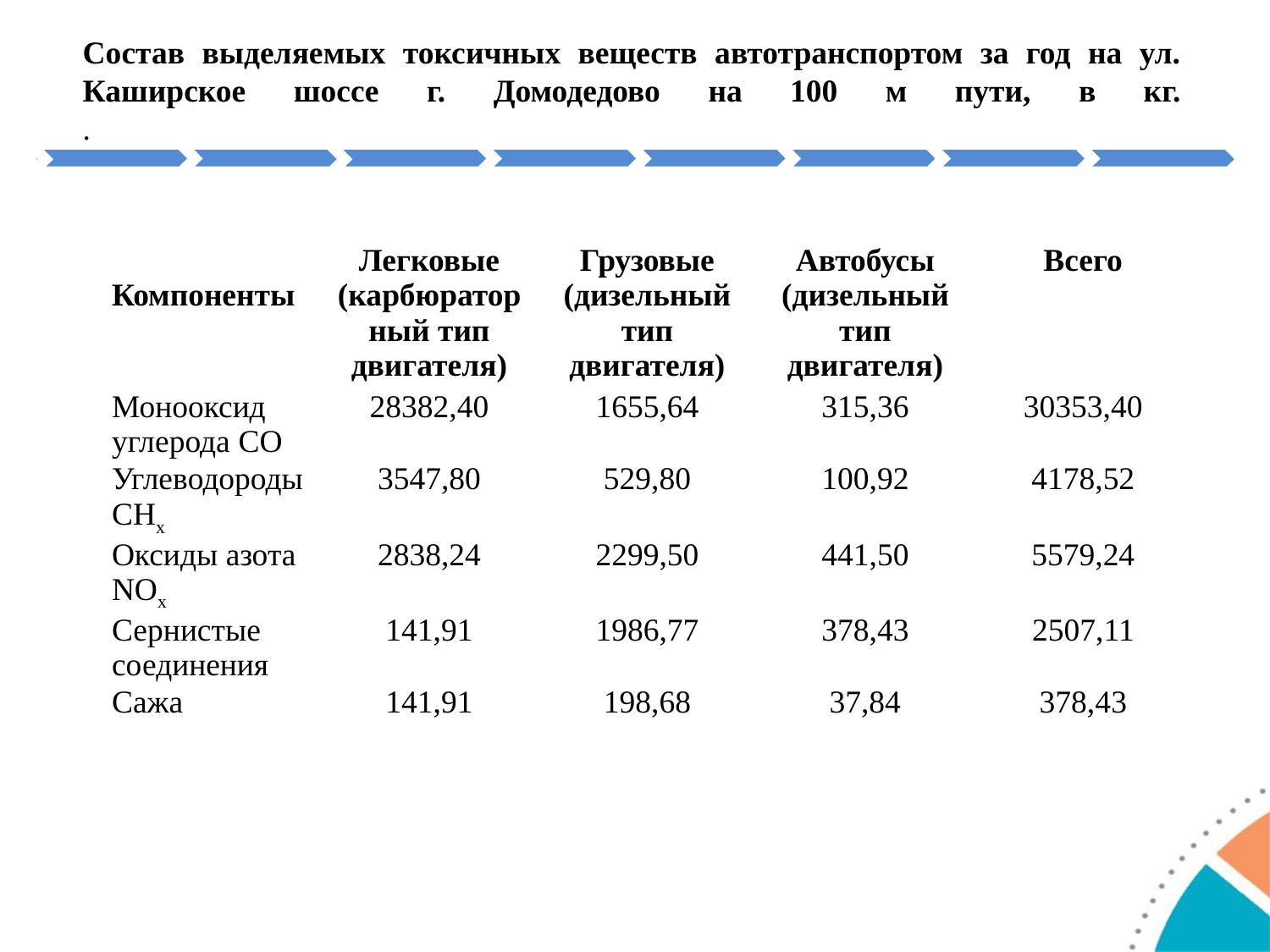

Состав выделяемых токсичных веществ автотранспортом за год на ул. Каширское шоссе г. Домодедово на 100 м пути, в кг.
.

| Компоненты | Легковые (карбюраторный тип двигателя) | Грузовые (дизельный тип двигателя) | Автобусы (дизельный тип двигателя) | Всего |
| --- | --- | --- | --- | --- |
| Монооксид углерода CO | 28382,40 | 1655,64 | 315,36 | 30353,40 |
| Углеводороды CHx | 3547,80 | 529,80 | 100,92 | 4178,52 |
| Оксиды азота NOx | 2838,24 | 2299,50 | 441,50 | 5579,24 |
| Сернистые соединения | 141,91 | 1986,77 | 378,43 | 2507,11 |
| Сажа | 141,91 | 198,68 | 37,84 | 378,43 |